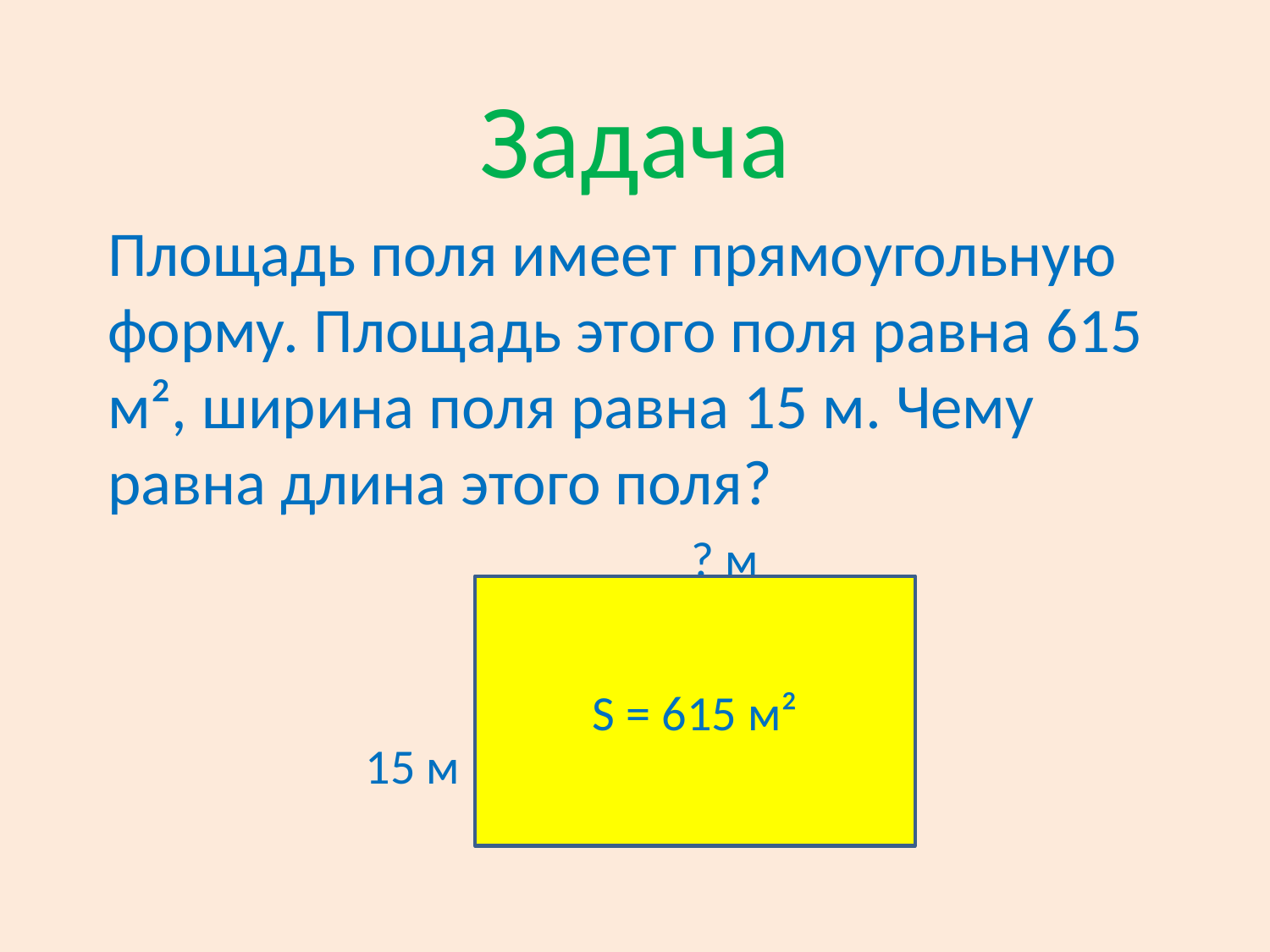

# Задача
Площадь поля имеет прямоугольную форму. Площадь этого поля равна 615 м², ширина поля равна 15 м. Чему равна длина этого поля?
                                                    ? м

                       15 м
S = 615 м²